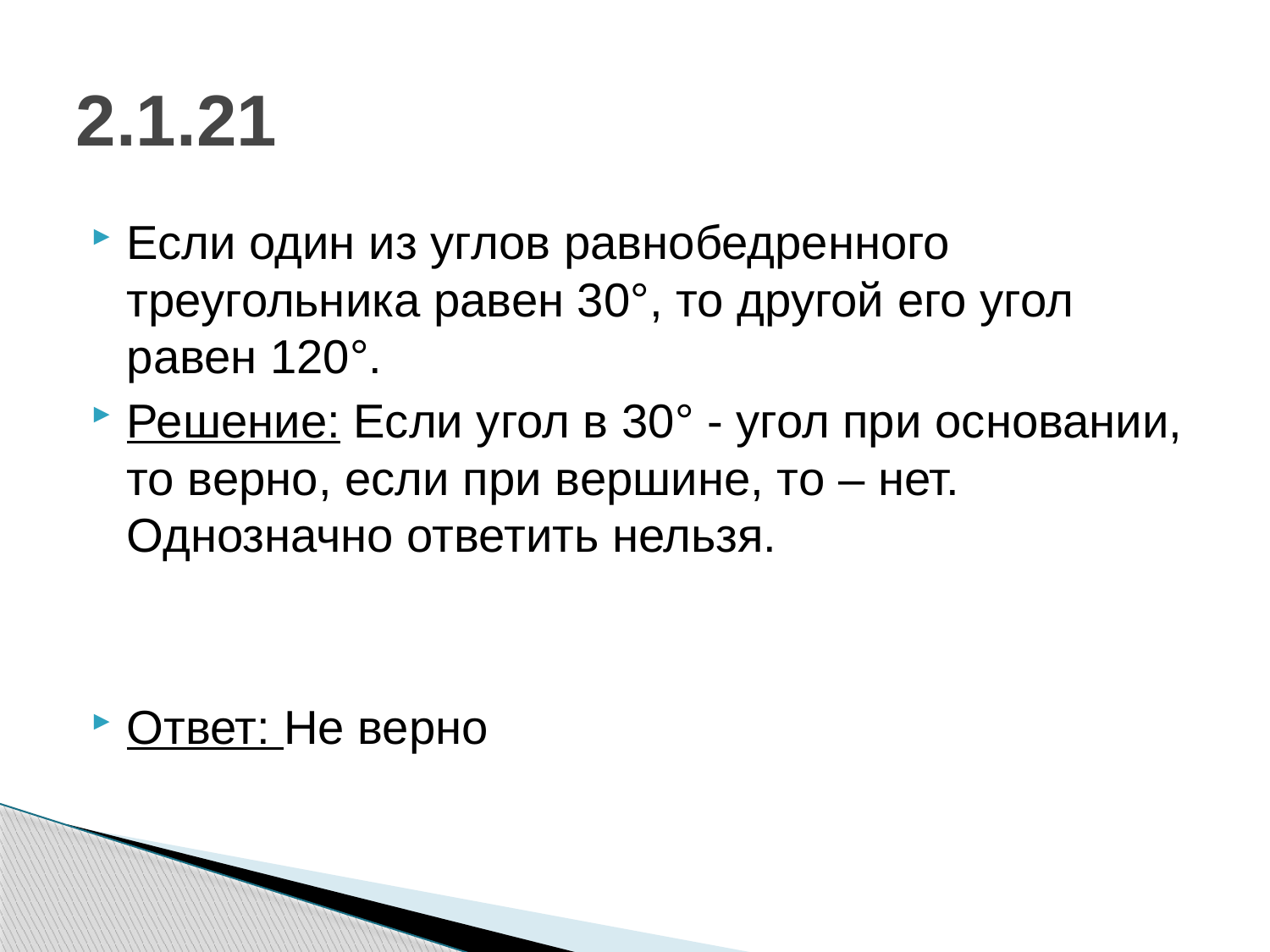

# 2.1.21
Если один из углов равнобедренного треугольника равен 30°, то другой его угол равен 120°.
Решение: Если угол в 30° - угол при основании, то верно, если при вершине, то – нет. Однозначно ответить нельзя.

Ответ: Не верно